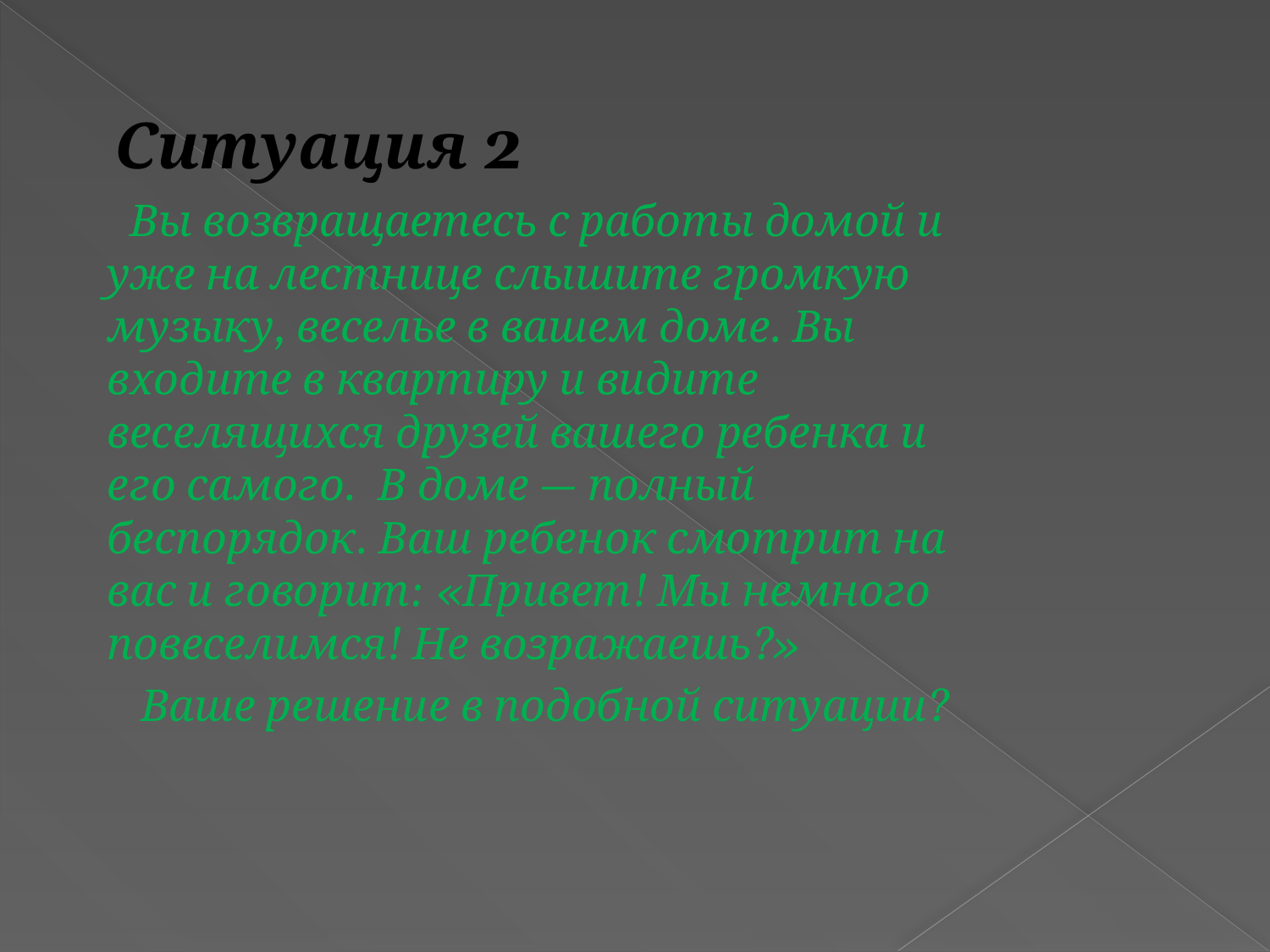

# Ситуация 2
       Вы возвращаетесь с работы домой и уже на лестнице слышите громкую  музыку, веселье в вашем доме. Вы входите в квартиру и видите веселящихся друзей вашего ребенка и его самого.  В доме — полный беспорядок. Ваш ребенок смотрит на вас и говорит: «Привет! Мы немного повеселимся! Не возражаешь?»
        Ваше решение в подобной ситуации?